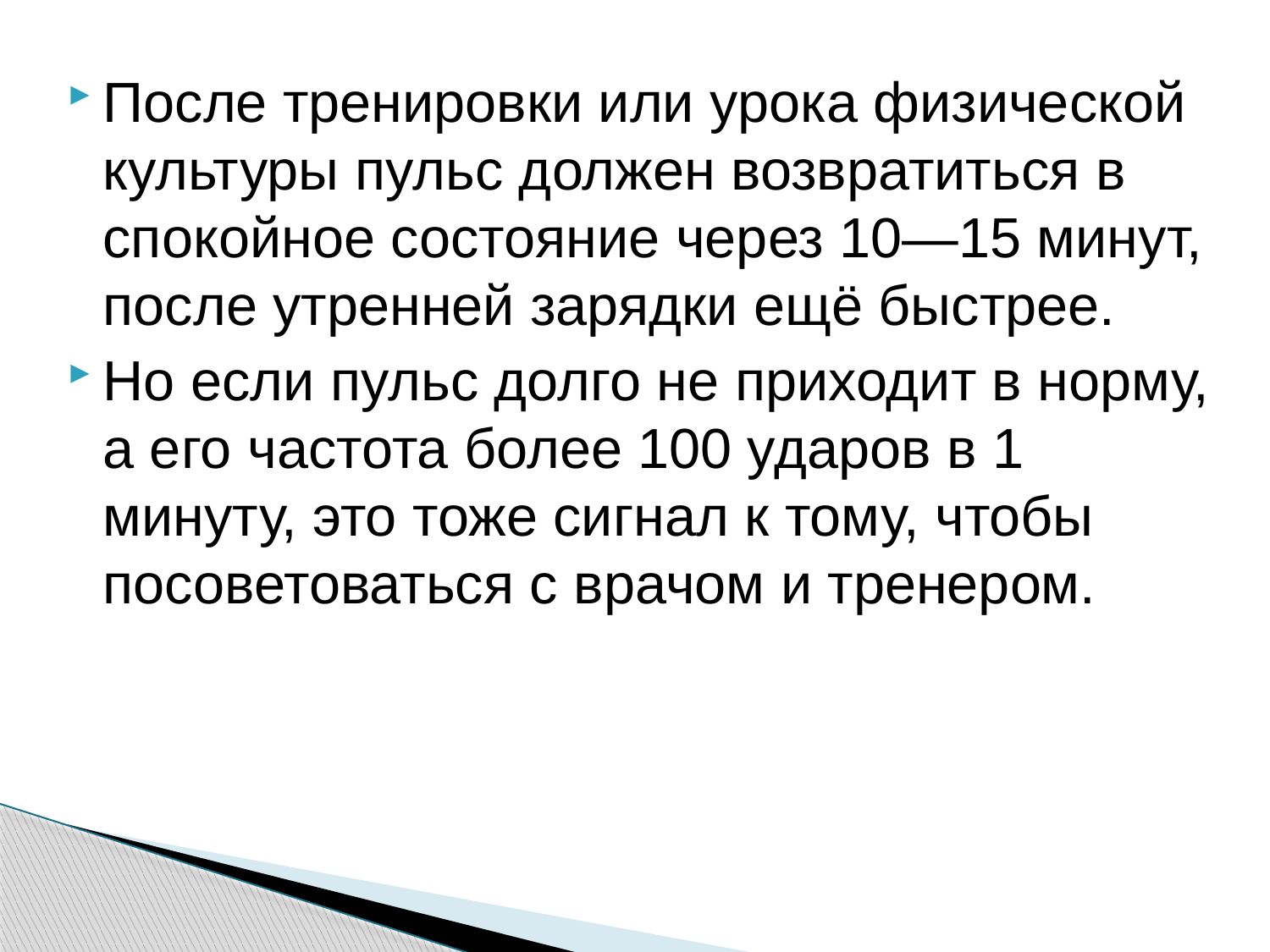

После тренировки или урока физической культуры пульс должен возвратиться в спокойное состояние через 10—15 минут, после утренней зарядки ещё быстрее.
Но если пульс долго не приходит в норму, а его частота более 100 ударов в 1 минуту, это тоже сигнал к тому, чтобы посоветоваться с врачом и тренером.